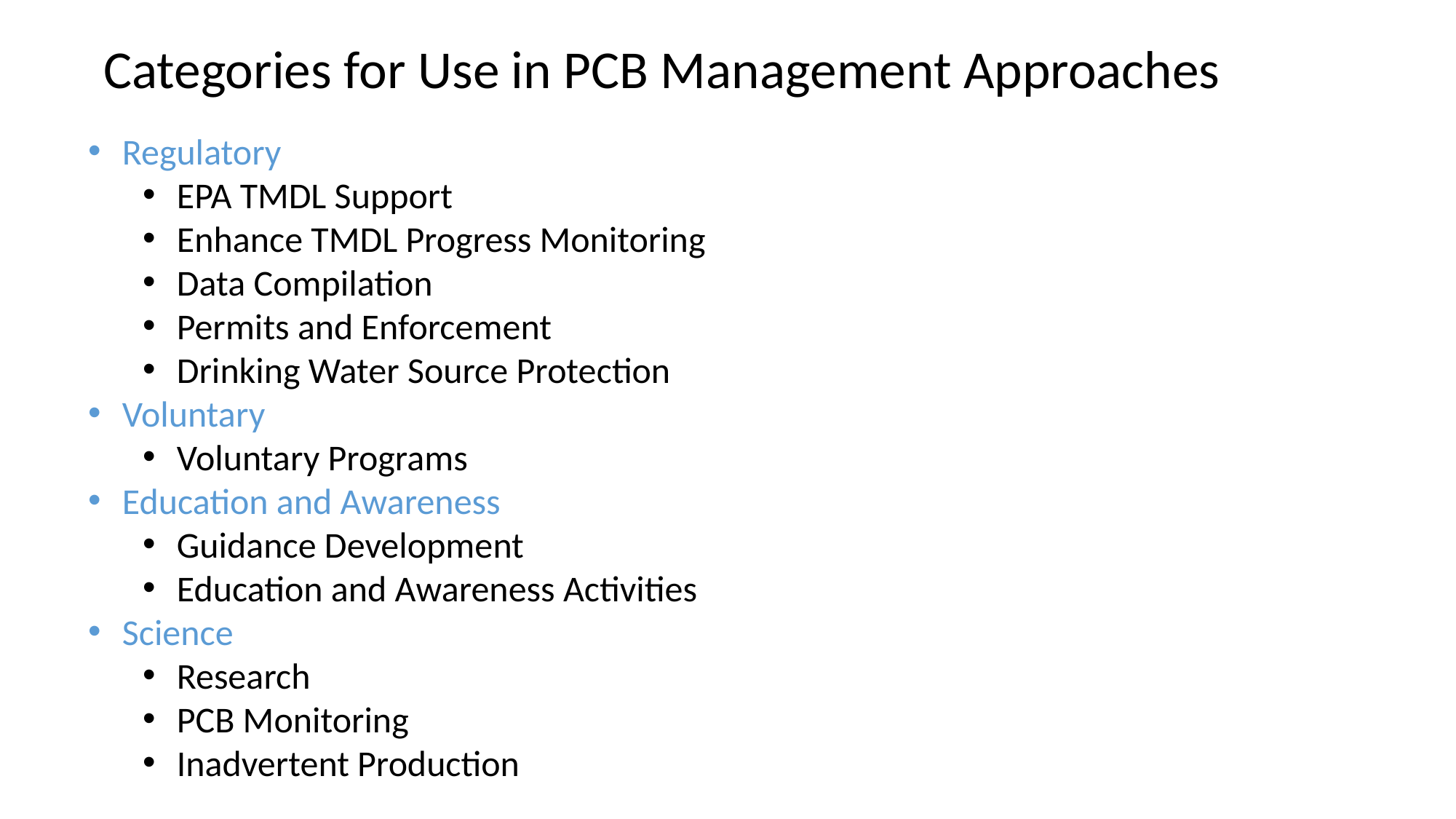

# Categories for Use in PCB Management Approaches
Regulatory
EPA TMDL Support
Enhance TMDL Progress Monitoring
Data Compilation
Permits and Enforcement
Drinking Water Source Protection
Voluntary
Voluntary Programs
Education and Awareness
Guidance Development
Education and Awareness Activities
Science
Research
PCB Monitoring
Inadvertent Production